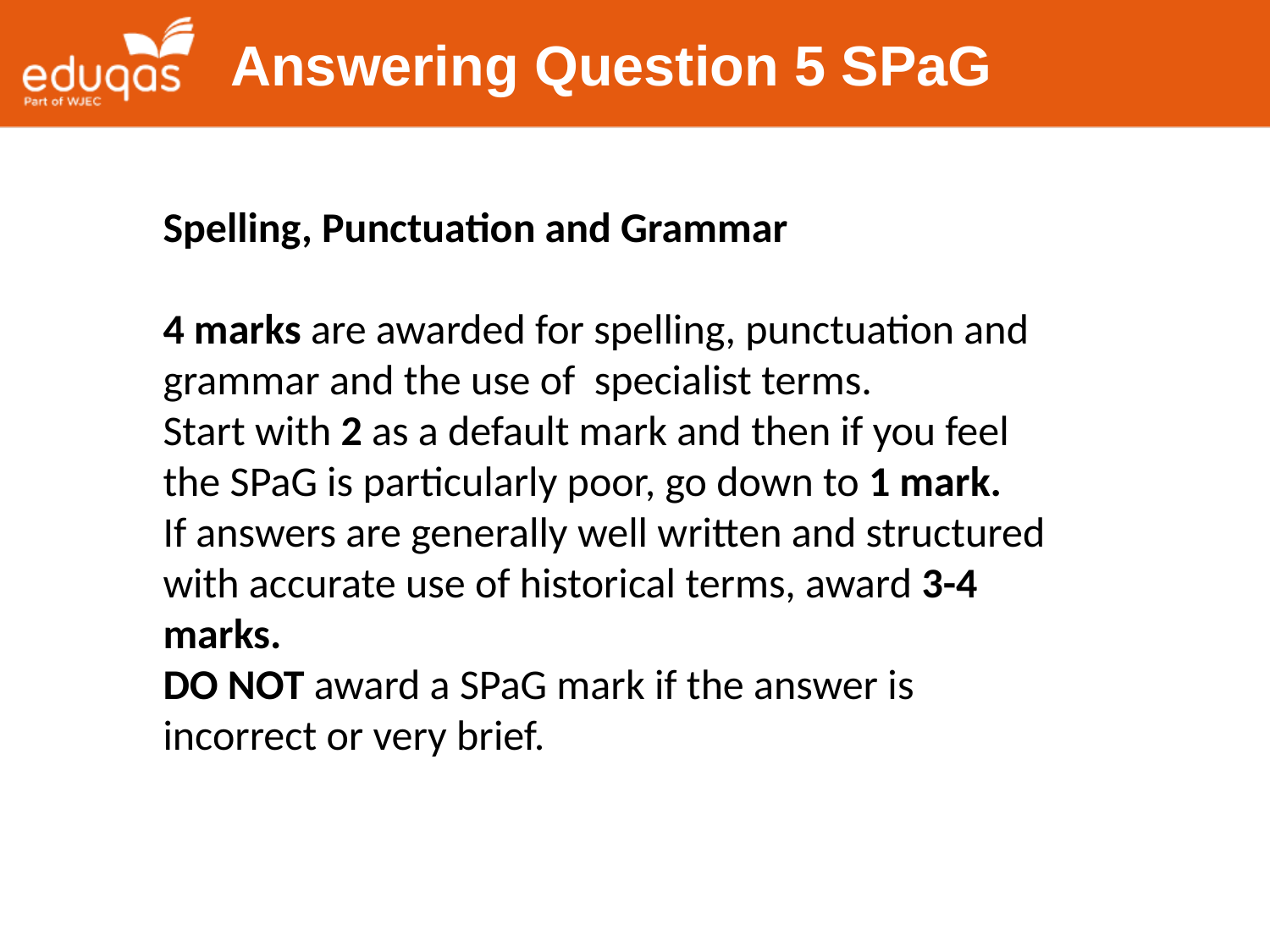

# Answering Question 5 SPaG
Spelling, Punctuation and Grammar

4 marks are awarded for spelling, punctuation and grammar and the use of  specialist terms.
Start with 2 as a default mark and then if you feel the SPaG is particularly poor, go down to 1 mark.
If answers are generally well written and structured with accurate use of historical terms, award 3-4 marks.
DO NOT award a SPaG mark if the answer is incorrect or very brief.